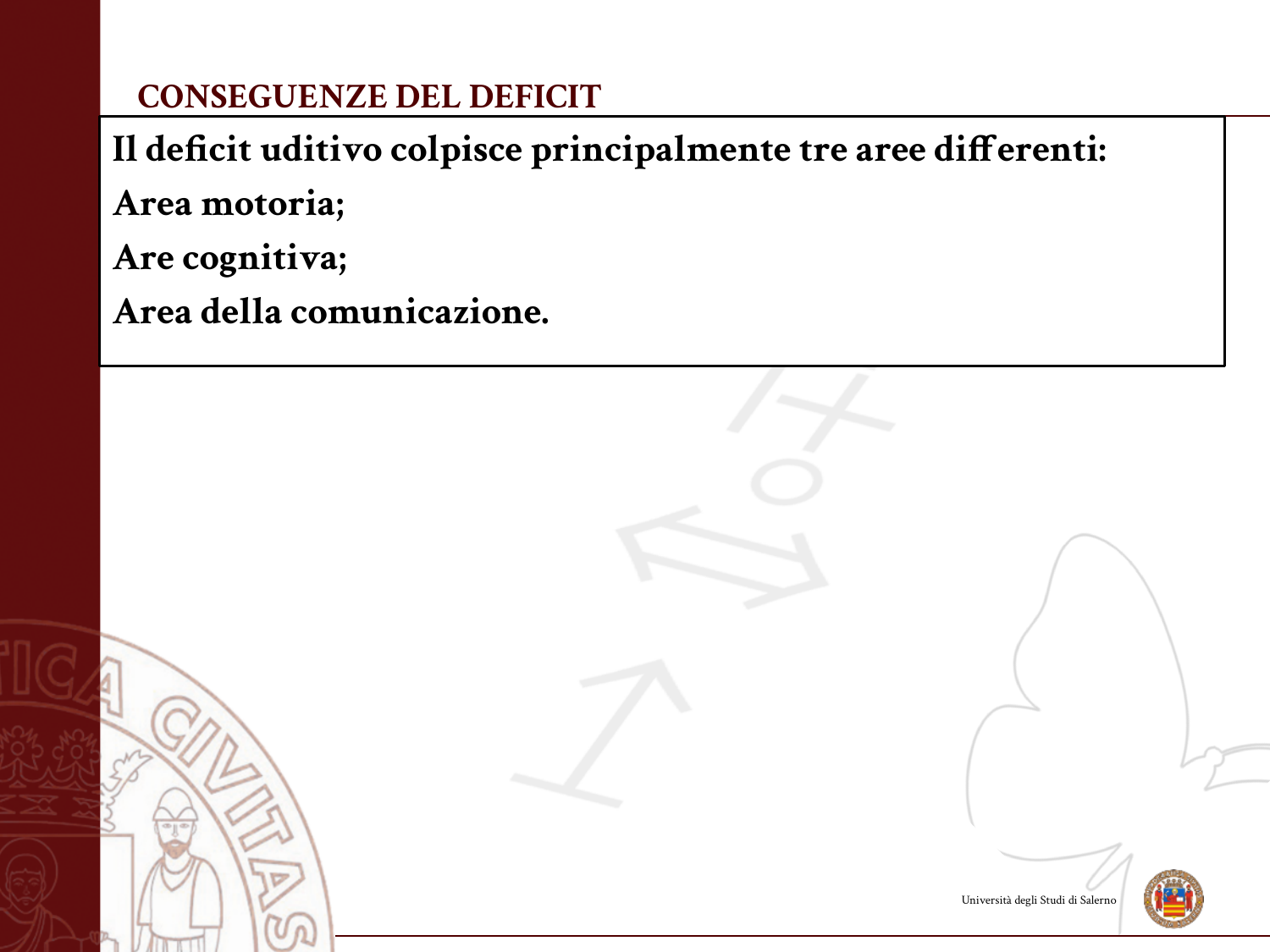

# CONSEGUENZE DEL DEFICIT
Il deficit uditivo colpisce principalmente tre aree differenti:
Area motoria;
Are cognitiva;
Area della comunicazione.